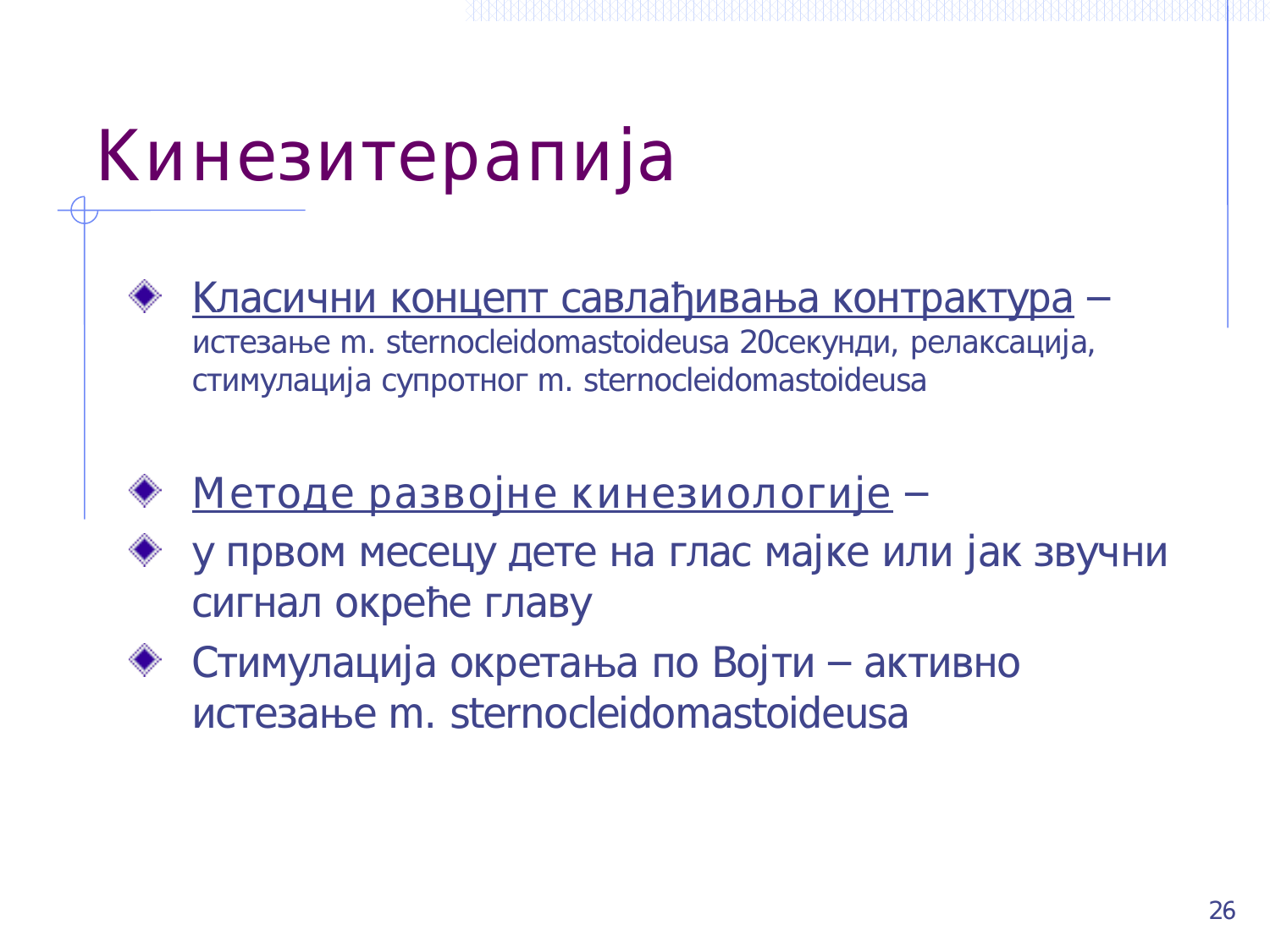

# Кинезитерапија
Класични концепт савлађивања контрактура – истезање m. sternocleidomastoideusa 20секунди, релаксација, стимулација супротног m. sternocleidomastoideusa

Методе развојне кинезиологије –
у првом месецу дете на глас мајке или јак звучни сигнал окреће главу
Стимулација окретања по Војти – активно истезање m. sternocleidomastoideusa

26